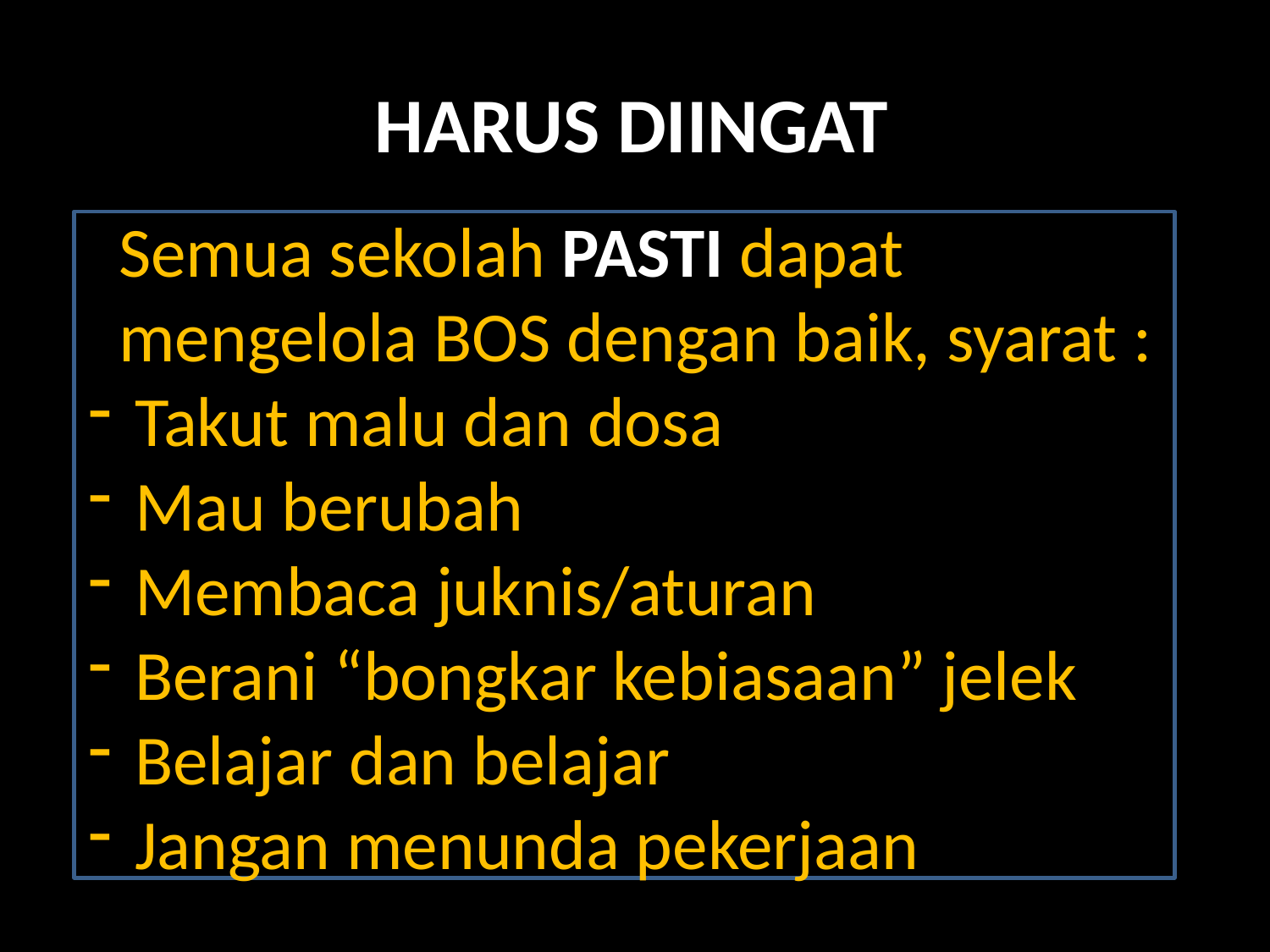

HARUS DIINGAT

Semua sekolah PASTI dapat mengelola BOS dengan baik, syarat :
 Takut malu dan dosa
 Mau berubah
 Membaca juknis/aturan
 Berani “bongkar kebiasaan” jelek
 Belajar dan belajar
 Jangan menunda pekerjaan